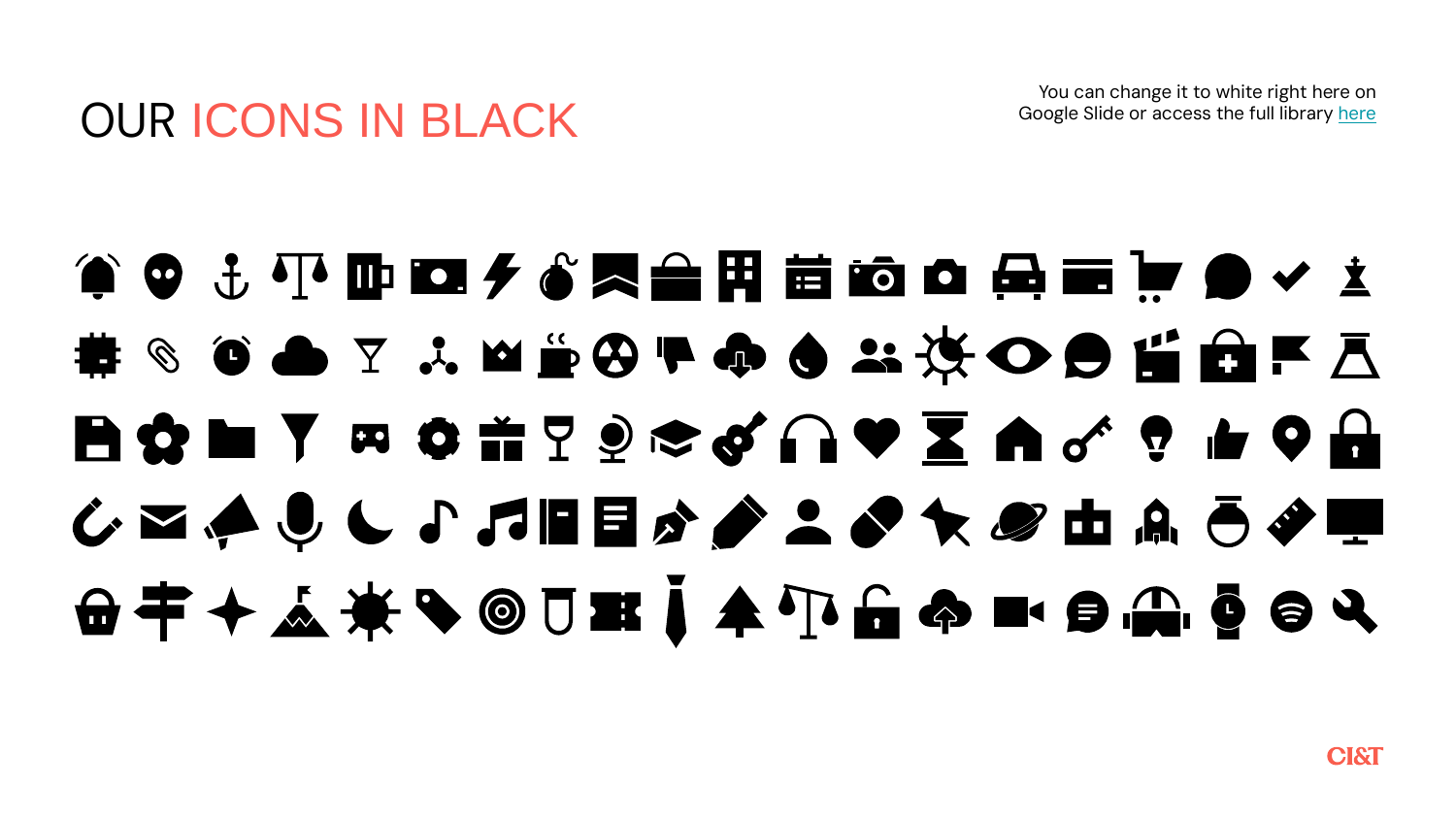

OUR ICONS IN BLACK
You can change it to white right here on Google Slide or access the full library here